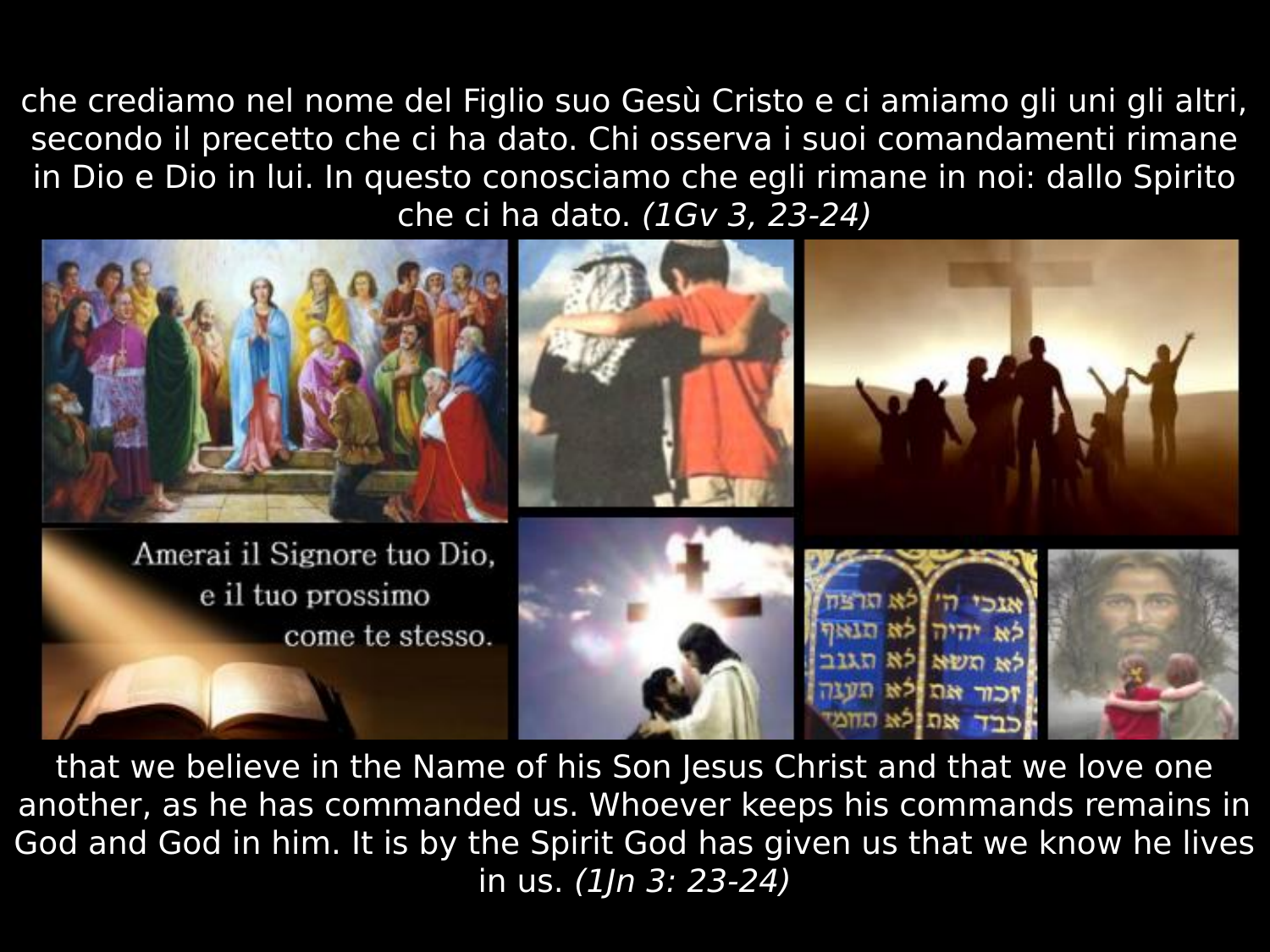

che crediamo nel nome del Figlio suo Gesù Cristo e ci amiamo gli uni gli altri, secondo il precetto che ci ha dato. Chi osserva i suoi comandamenti rimane in Dio e Dio in lui. In questo conosciamo che egli rimane in noi: dallo Spirito che ci ha dato. (1Gv 3, 23-24)
#
that we believe in the Name of his Son Jesus Christ and that we love one another, as he has commanded us. Whoever keeps his commands remains in God and God in him. It is by the Spirit God has given us that we know he lives in us. (1Jn 3: 23-24)